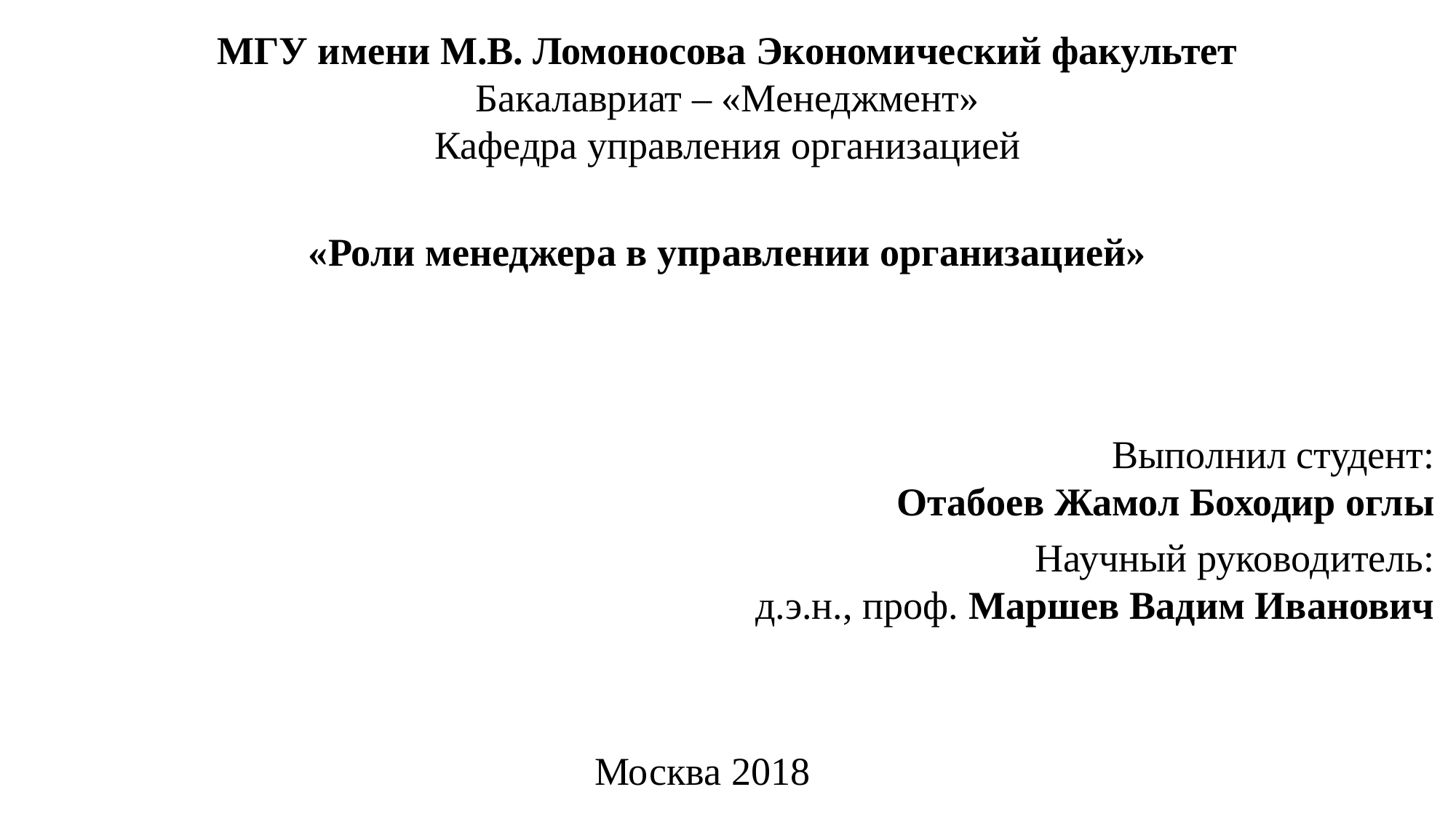

МГУ имени М.В. Ломоносова Экономический факультет
Бакалавриат – «Менеджмент»
Кафедра управления организацией

«Роли менеджера в управлении организацией»
Выполнил студент:
Отабоев Жамол Боходир оглы
Научный руководитель:
д.э.н., проф. Маршев Вадим Иванович
Москва 2018